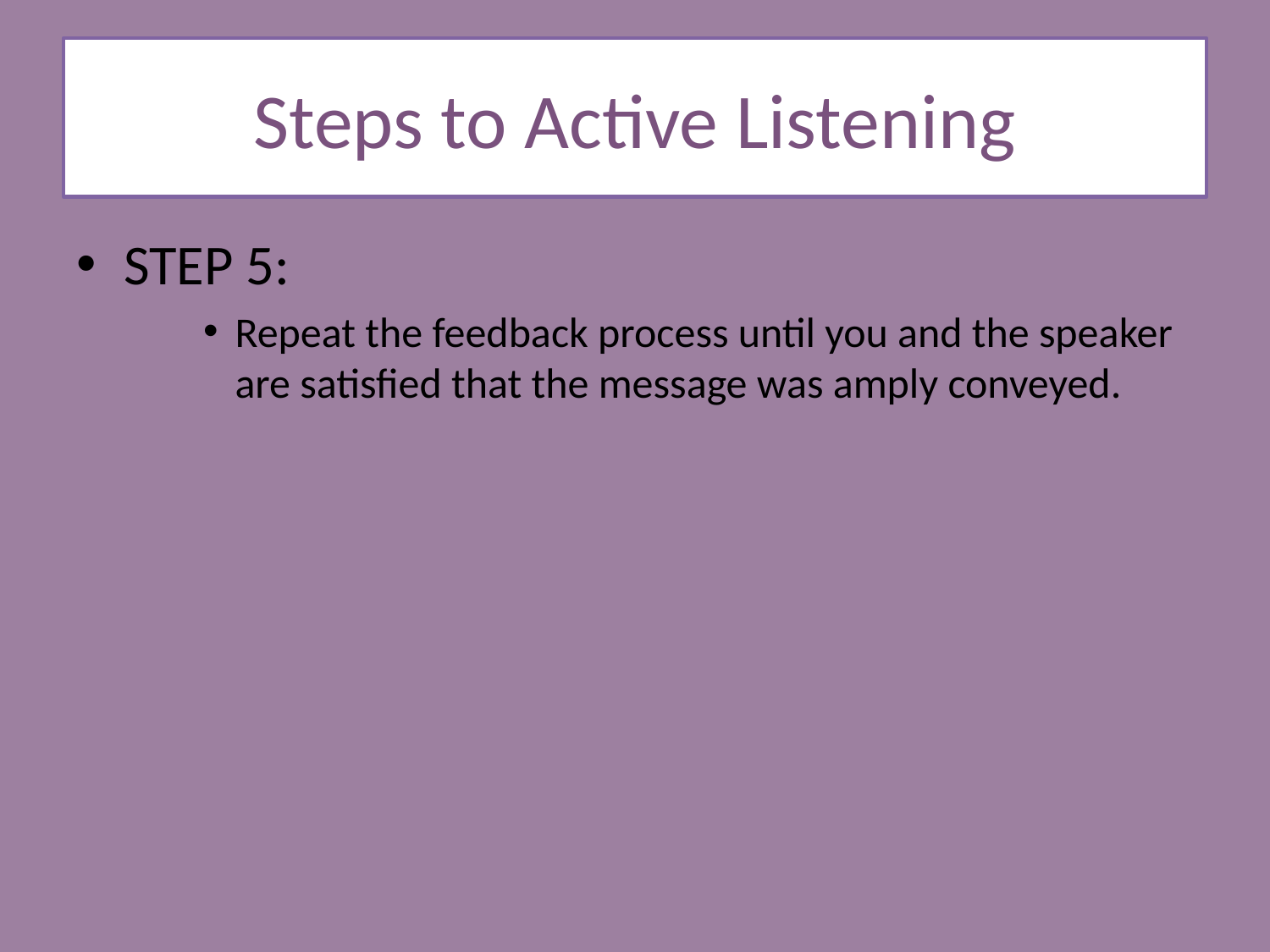

# Steps to Active Listening
STEP 5:
Repeat the feedback process until you and the speaker are satisfied that the message was amply conveyed.